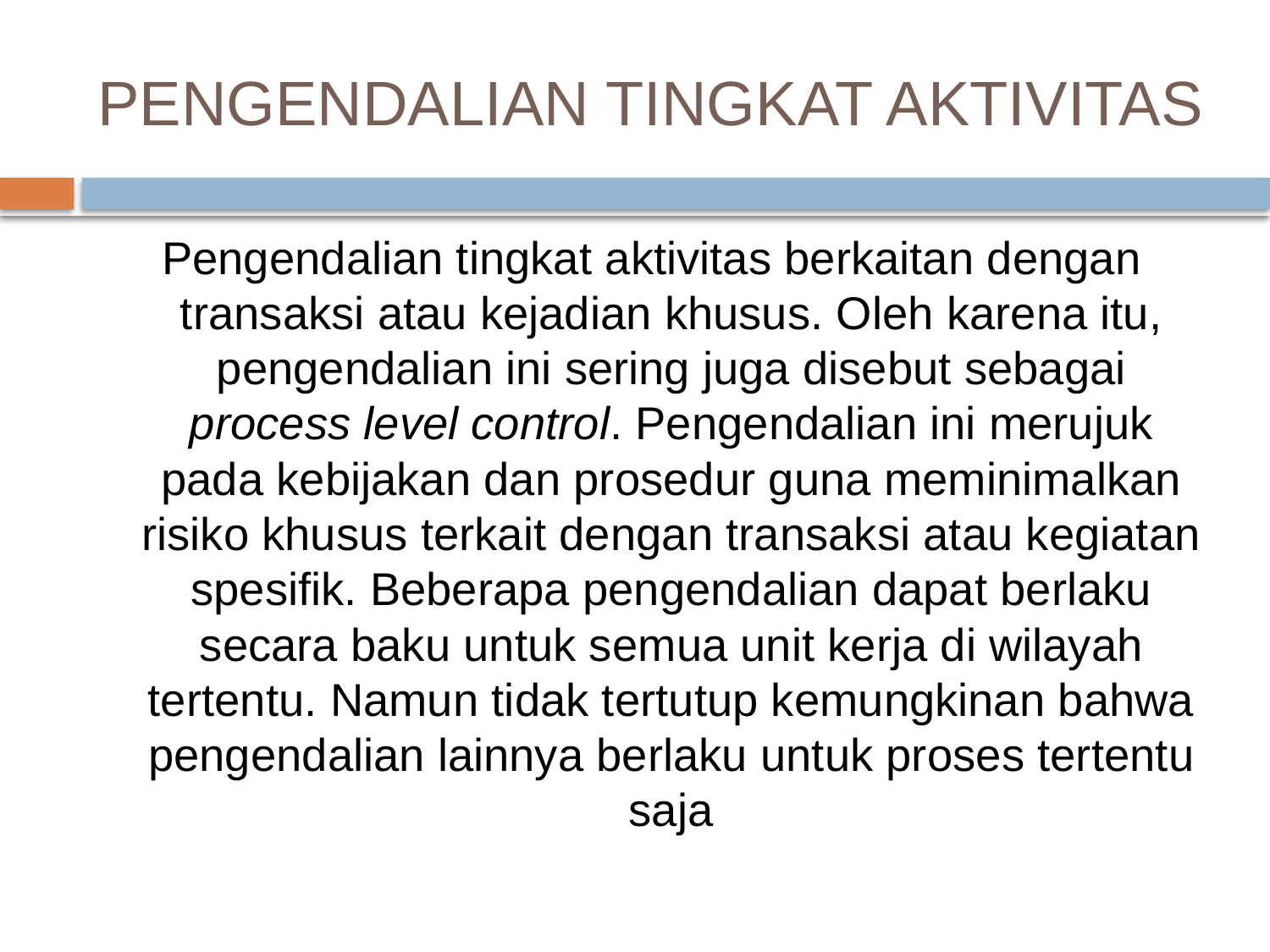

# PENGENDALIAN TINGKAT AKTIVITAS
Pengendalian tingkat aktivitas berkaitan dengan transaksi atau kejadian khusus. Oleh karena itu, pengendalian ini sering juga disebut sebagai process level control. Pengendalian ini merujuk pada kebijakan dan prosedur guna meminimalkan risiko khusus terkait dengan transaksi atau kegiatan spesifik. Beberapa pengendalian dapat berlaku secara baku untuk semua unit kerja di wilayah tertentu. Namun tidak tertutup kemungkinan bahwa pengendalian lainnya berlaku untuk proses tertentu saja